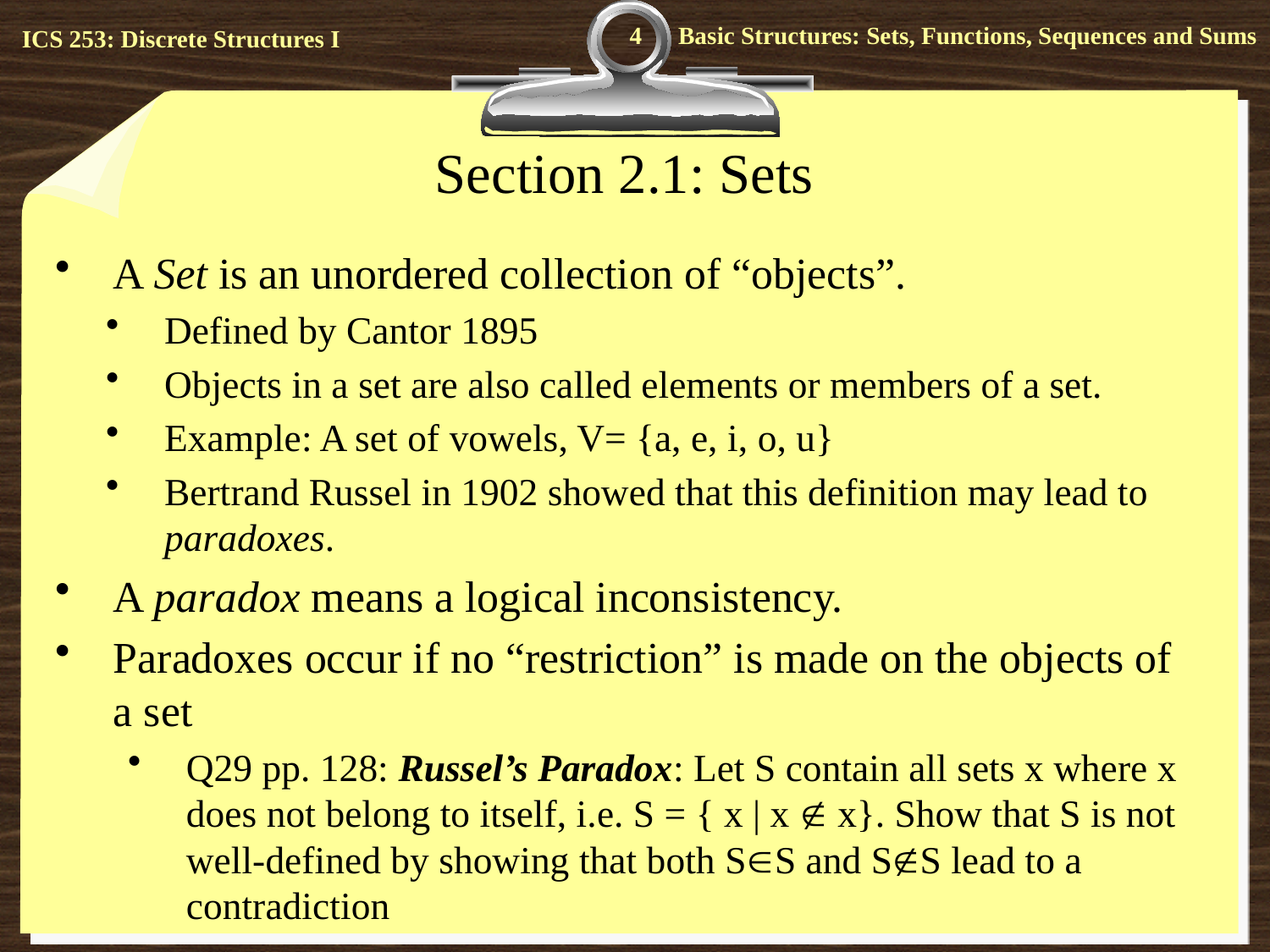

4
# Section 2.1: Sets
A Set is an unordered collection of “objects”.
Defined by Cantor 1895
Objects in a set are also called elements or members of a set.
Example: A set of vowels, V= {a, e, i, o, u}
Bertrand Russel in 1902 showed that this definition may lead to paradoxes.
A paradox means a logical inconsistency.
Paradoxes occur if no “restriction” is made on the objects of a set
Q29 pp. 128: Russel’s Paradox: Let S contain all sets x where x does not belong to itself, i.e. S = { x | x ∉ x}. Show that S is not well-defined by showing that both S∈S and S∉S lead to a contradiction